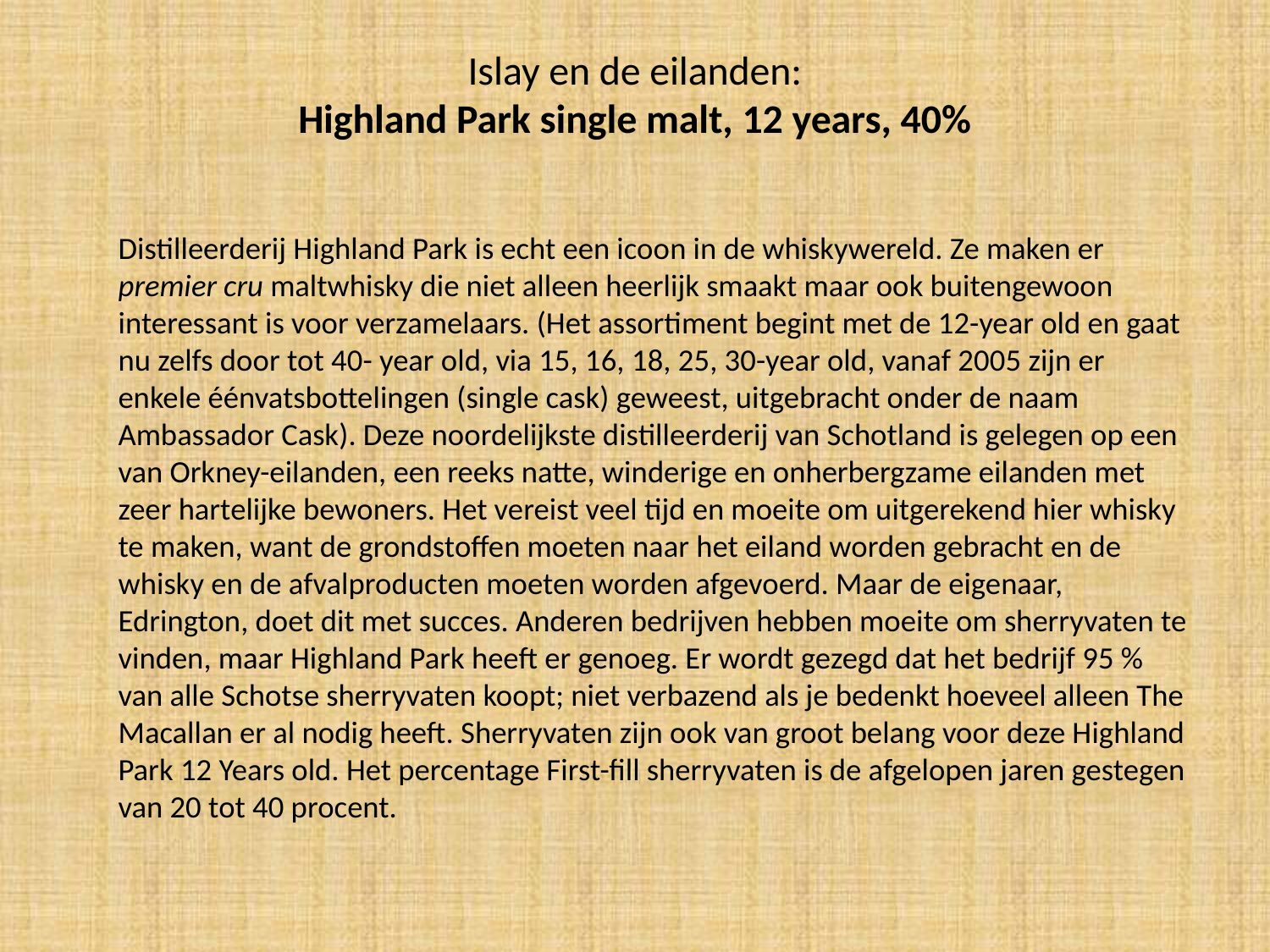

# Islay en de eilanden: Highland Park single malt, 12 years, 40%
	Distilleerderij Highland Park is echt een icoon in de whiskywereld. Ze maken er premier cru maltwhisky die niet alleen heerlijk smaakt maar ook buitengewoon interessant is voor verzamelaars. (Het assortiment begint met de 12-year old en gaat nu zelfs door tot 40- year old, via 15, 16, 18, 25, 30-year old, vanaf 2005 zijn er enkele éénvatsbottelingen (single cask) geweest, uitgebracht onder de naam Ambassador Cask). Deze noordelijkste distilleerderij van Schotland is gelegen op een van Orkney-eilanden, een reeks natte, winderige en onherbergzame eilanden met zeer hartelijke bewoners. Het vereist veel tijd en moeite om uitgerekend hier whisky te maken, want de grondstoffen moeten naar het eiland worden gebracht en de whisky en de afvalproducten moeten worden afgevoerd. Maar de eigenaar, Edrington, doet dit met succes. Anderen bedrijven hebben moeite om sherryvaten te vinden, maar Highland Park heeft er genoeg. Er wordt gezegd dat het bedrijf 95 % van alle Schotse sherryvaten koopt; niet verbazend als je bedenkt hoeveel alleen The Macallan er al nodig heeft. Sherryvaten zijn ook van groot belang voor deze Highland Park 12 Years old. Het percentage First-fill sherryvaten is de afgelopen jaren gestegen van 20 tot 40 procent.